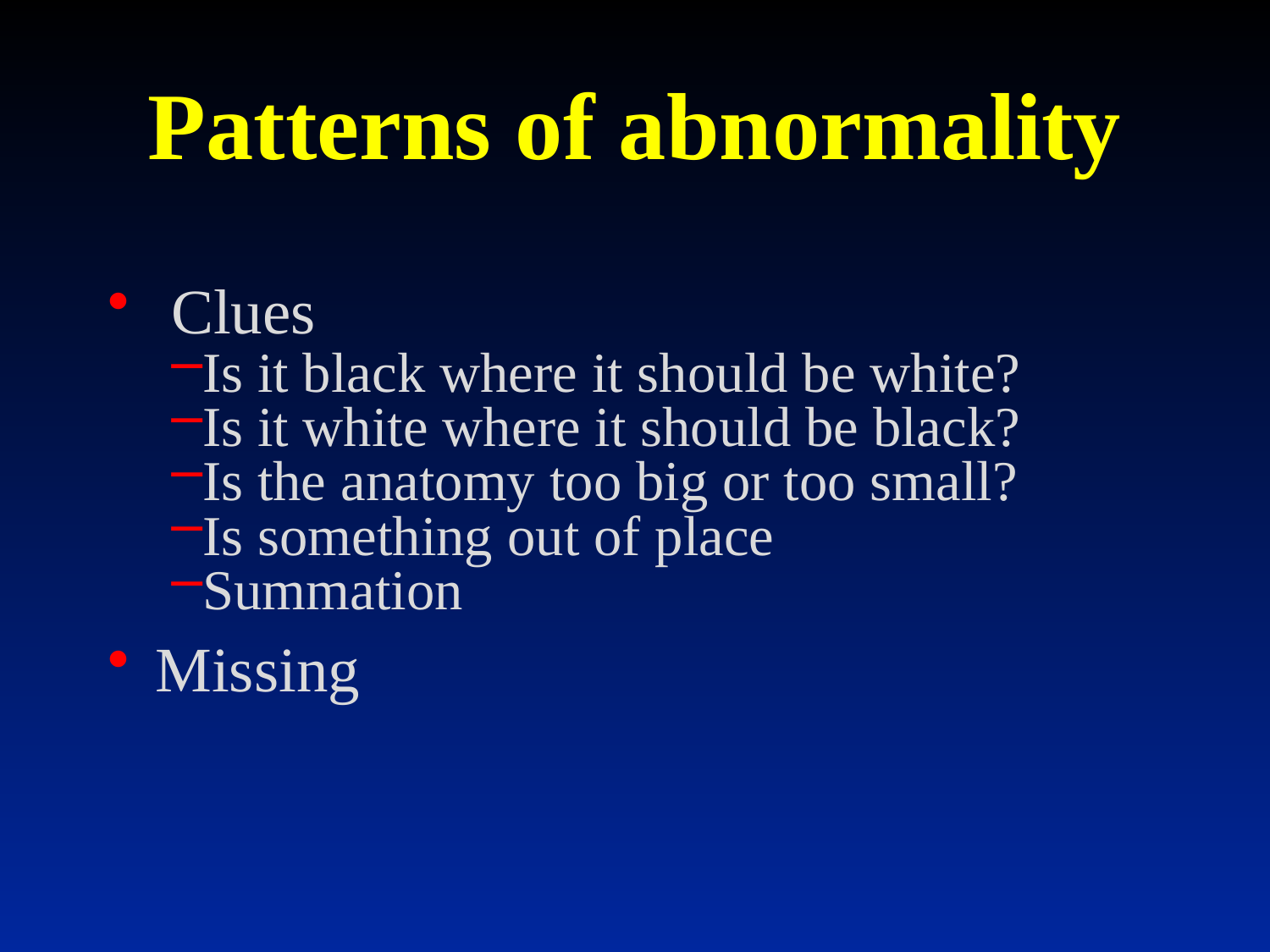

# Patterns of abnormality
 Clues
Is it black where it should be white?
Is it white where it should be black?
Is the anatomy too big or too small?
Is something out of place
Summation
Missing